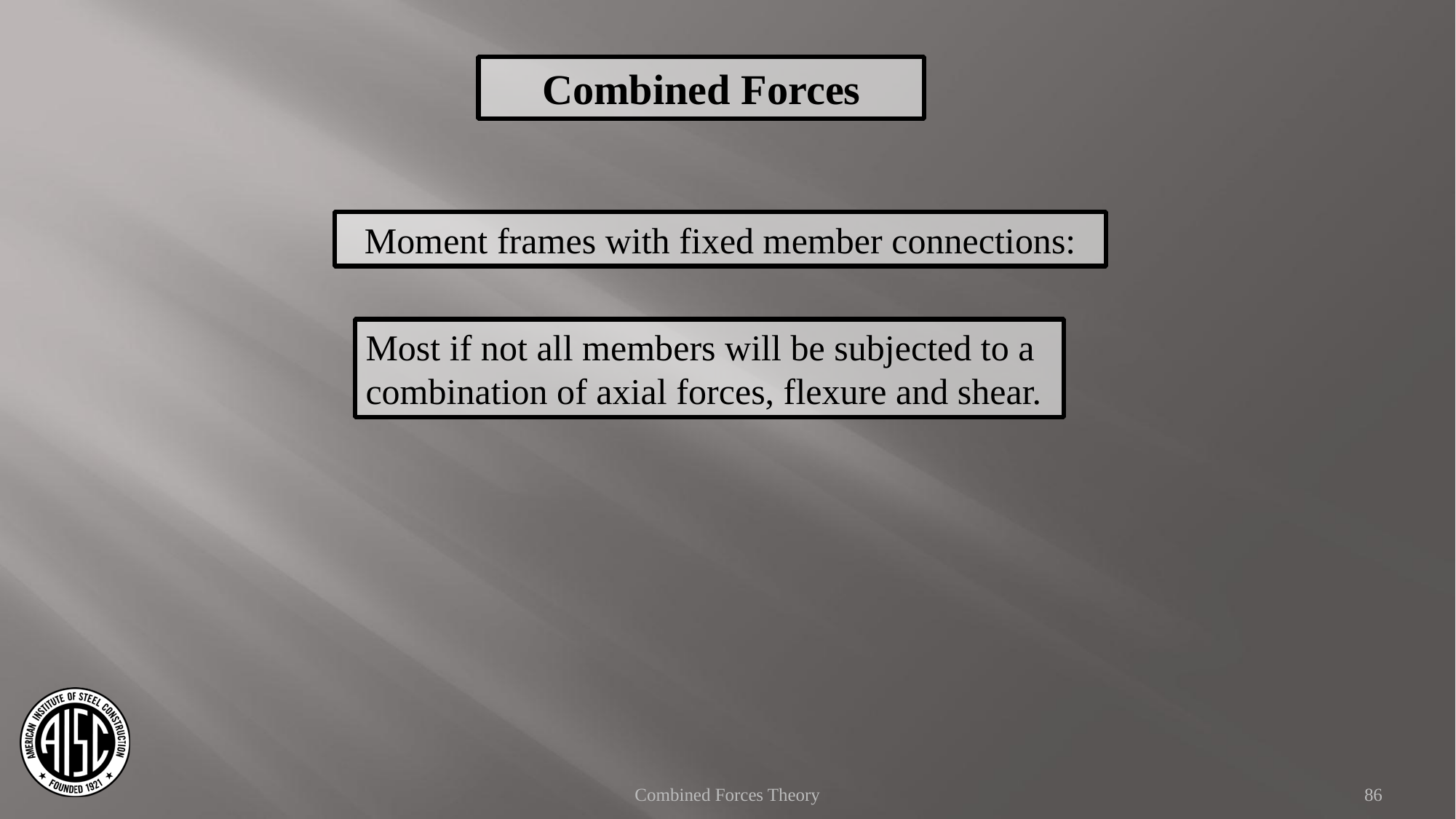

Combined Forces
Moment frames with fixed member connections:
Most if not all members will be subjected to a combination of axial forces, flexure and shear.
Combined Forces Theory
86